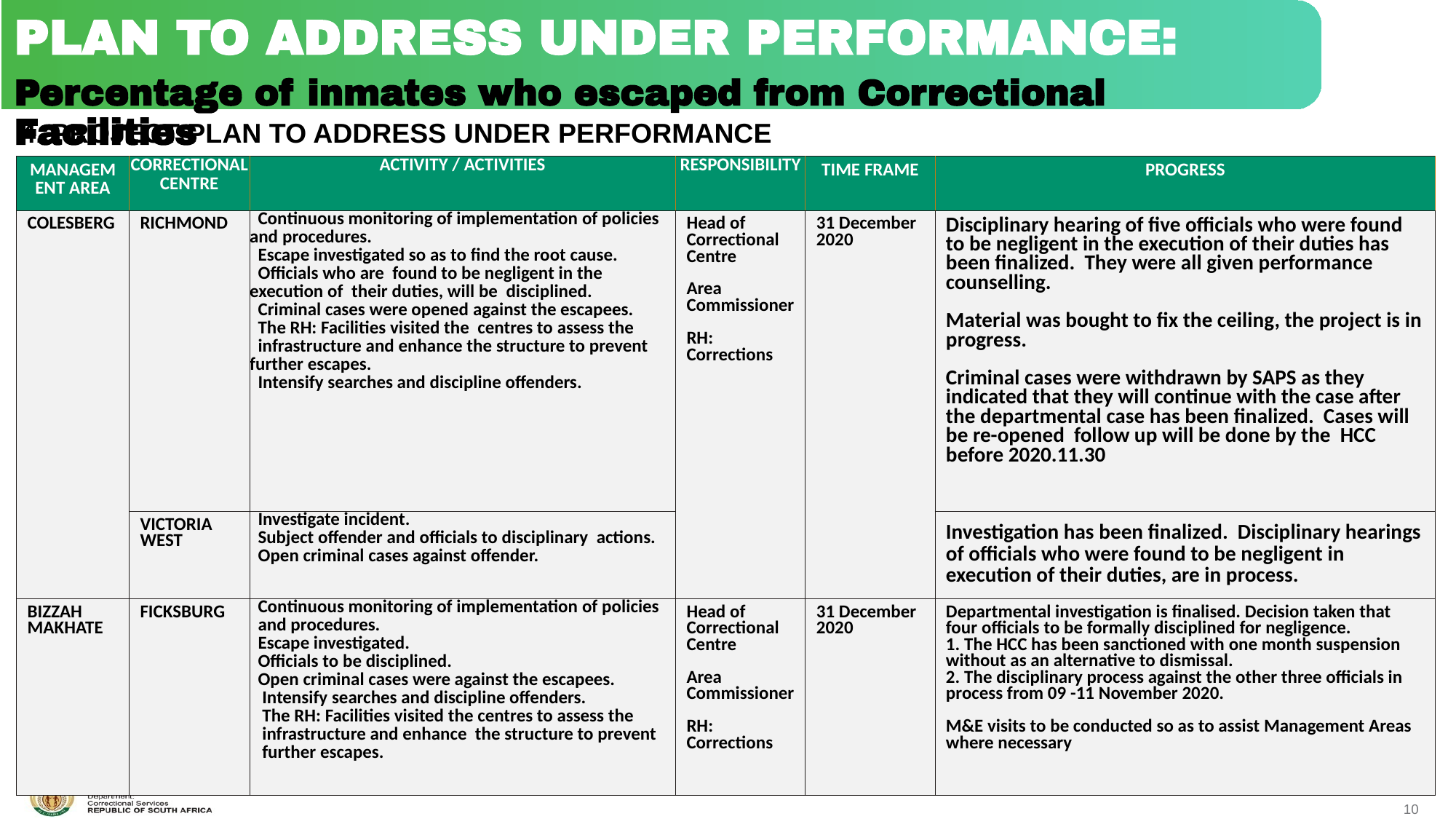

PLAN TO ADDRESS UNDER PERFORMANCE:
Percentage of inmates who escaped from Correctional Facilities

     4. PROJECT PLAN TO ADDRESS UNDER PERFORMANCE
| MANAGEMENT AREA | CORRECTIONAL CENTRE | ACTIVITY / ACTIVITIES | RESPONSIBILITY | TIME FRAME | PROGRESS |
| --- | --- | --- | --- | --- | --- |
| COLESBERG | RICHMOND | Continuous monitoring of implementation of policies and procedures. Escape investigated so as to find the root cause. Officials who are found to be negligent in the execution of their duties, will be disciplined. Criminal cases were opened against the escapees. The RH: Facilities visited the centres to assess the infrastructure and enhance the structure to prevent further escapes. Intensify searches and discipline offenders. | Head of Correctional Centre Area Commissioner RH: Corrections | 31 December 2020 | Disciplinary hearing of five officials who were found to be negligent in the execution of their duties has been finalized. They were all given performance counselling. Material was bought to fix the ceiling, the project is in progress. Criminal cases were withdrawn by SAPS as they indicated that they will continue with the case after the departmental case has been finalized. Cases will be re-opened follow up will be done by the HCC before 2020.11.30 |
|  | VICTORIA WEST | Investigate incident. Subject offender and officials to disciplinary actions. Open criminal cases against offender. |  |  | Investigation has been finalized. Disciplinary hearings of officials who were found to be negligent in execution of their duties, are in process. |
| BIZZAH MAKHATE | FICKSBURG | Continuous monitoring of implementation of policies and procedures. Escape investigated. Officials to be disciplined. Open criminal cases were against the escapees. Intensify searches and discipline offenders. The RH: Facilities visited the centres to assess the infrastructure and enhance the structure to prevent further escapes. | Head of Correctional Centre Area Commissioner RH: Corrections | 31 December 2020 | Departmental investigation is finalised. Decision taken that four officials to be formally disciplined for negligence. 1. The HCC has been sanctioned with one month suspension without as an alternative to dismissal. 2. The disciplinary process against the other three officials in process from 09 -11 November 2020. M&E visits to be conducted so as to assist Management Areas where necessary |